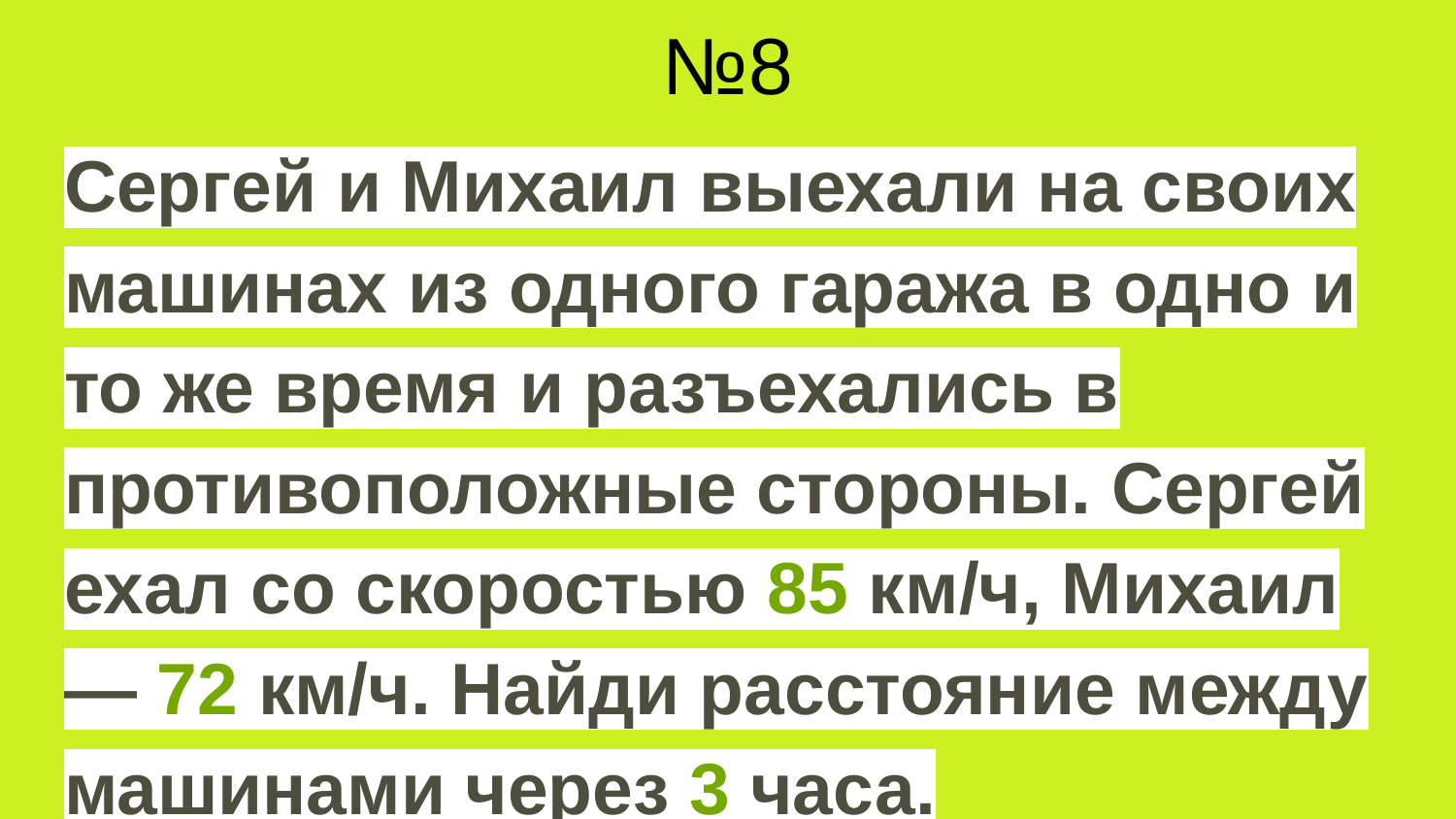

# №8
Сергей и Михаил выехали на своих машинах из одного гаража в одно и то же время и разъехались в противоположные стороны. Сергей ехал со скоростью 85 км/ч, Михаил — 72 км/ч. Найди расстояние между машинами через 3 часа.